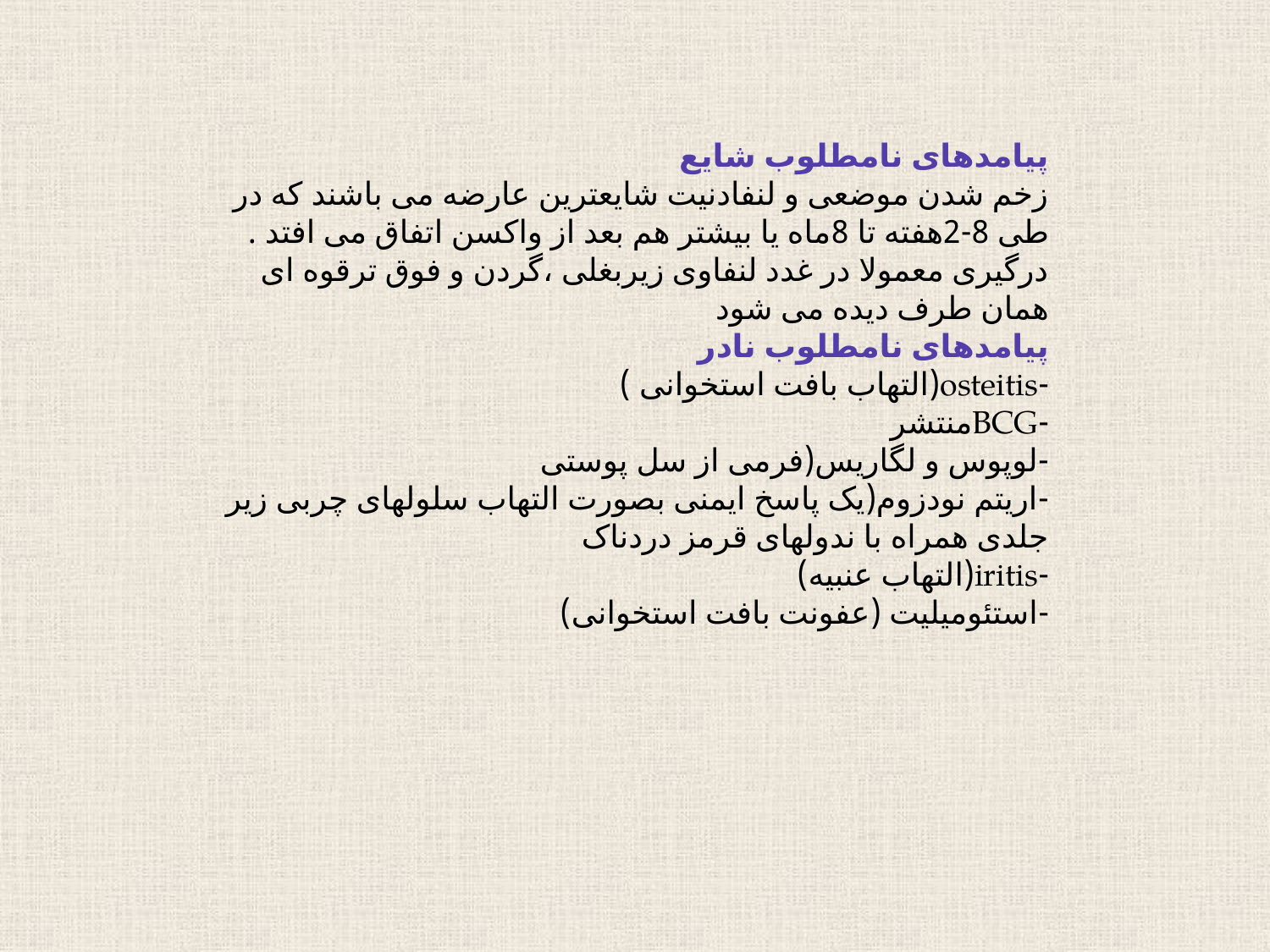

پیامدهای نامطلوب شایع
زخم شدن موضعی و لنفادنیت شایعترین عارضه می باشند که در طی 8-2هفته تا 8ماه یا بیشتر هم بعد از واکسن اتفاق می افتد . درگیری معمولا در غدد لنفاوی زیربغلی ،گردن و فوق ترقوه ای همان طرف دیده می شود
پیامدهای نامطلوب نادر
-osteitis(التهاب بافت استخوانی )
-BCGمنتشر
-لوپوس و لگاریس(فرمی از سل پوستی
-اریتم نودزوم(یک پاسخ ایمنی بصورت التهاب سلولهای چربی زیر جلدی همراه با ندولهای قرمز دردناک
-iritis(التهاب عنبیه)
-استئومیلیت (عفونت بافت استخوانی)